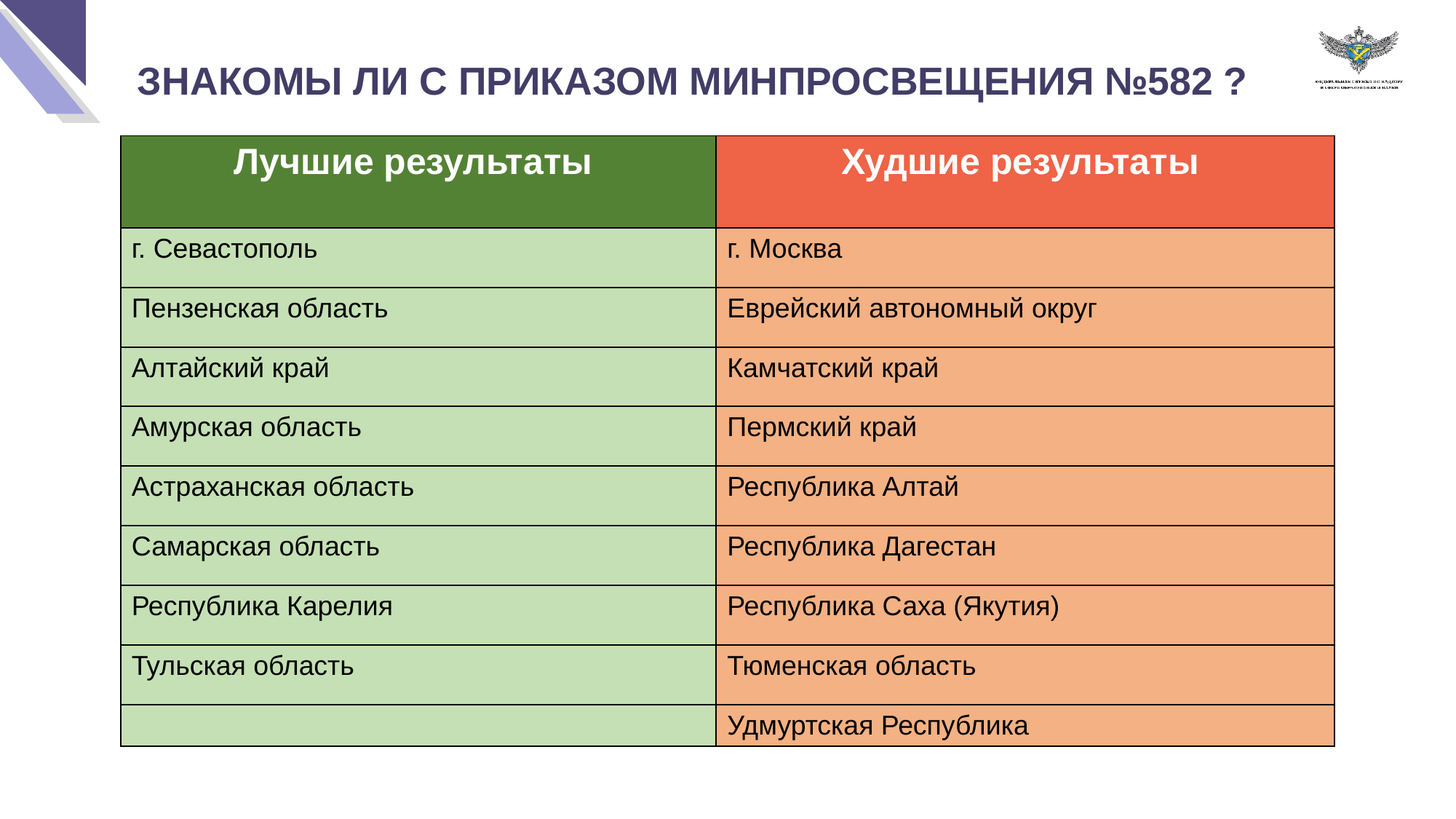

ЗНАКОМЫ ЛИ С ПРИКАЗОМ МИНПРОСВЕЩЕНИЯ №582 ?
| Лучшие результаты | Худшие результаты |
| --- | --- |
| г. Севастополь | г. Москва |
| Пензенская область | Еврейский автономный округ |
| Алтайский край | Камчатский край |
| Амурская область | Пермский край |
| Астраханская область | Республика Алтай |
| Самарская область | Республика Дагестан |
| Республика Карелия | Республика Саха (Якутия) |
| Тульская область | Тюменская область |
|  | Удмуртская Республика |